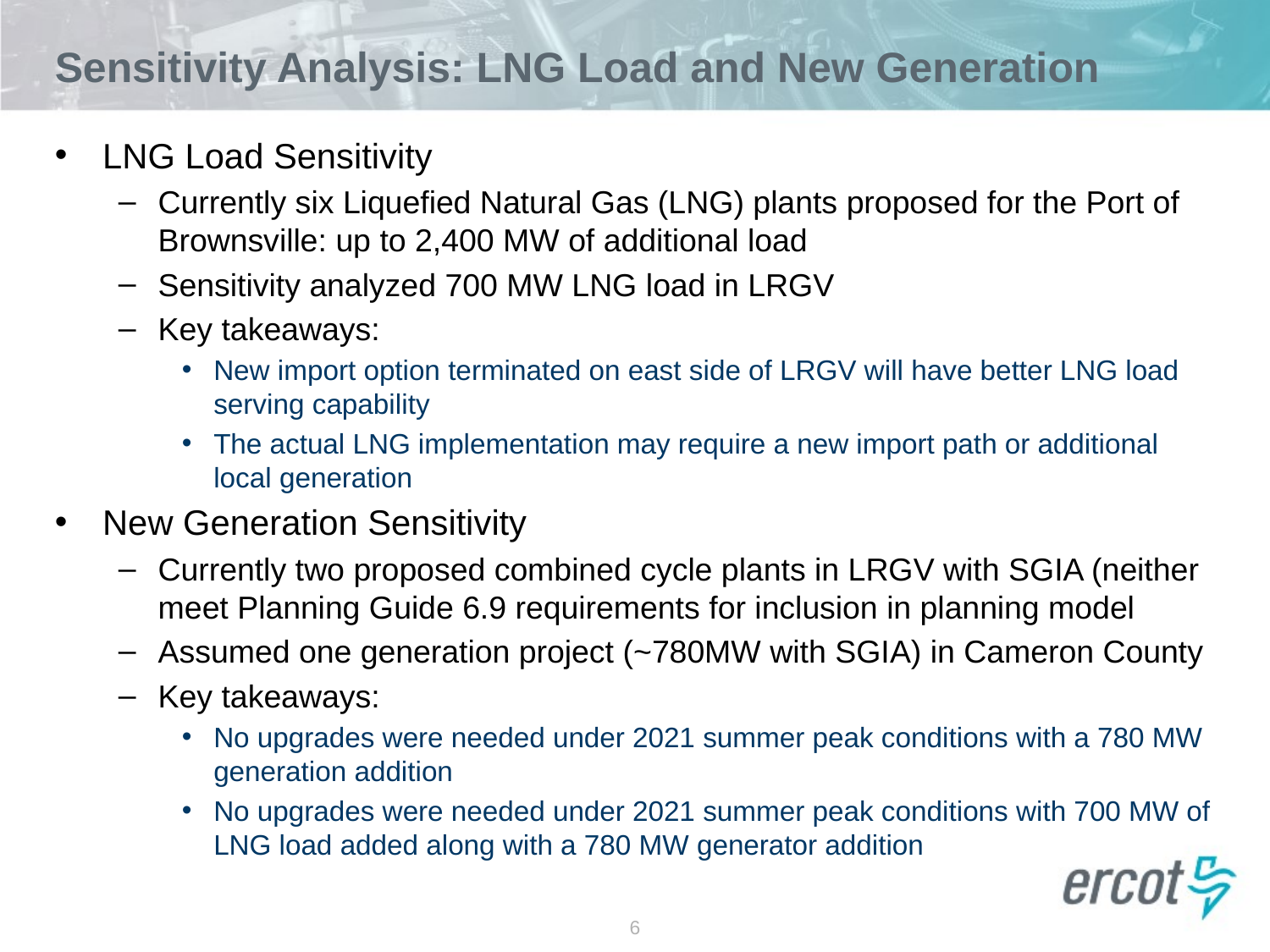

# Sensitivity Analysis: LNG Load and New Generation
LNG Load Sensitivity
Currently six Liquefied Natural Gas (LNG) plants proposed for the Port of Brownsville: up to 2,400 MW of additional load
Sensitivity analyzed 700 MW LNG load in LRGV
Key takeaways:
New import option terminated on east side of LRGV will have better LNG load serving capability
The actual LNG implementation may require a new import path or additional local generation
New Generation Sensitivity
Currently two proposed combined cycle plants in LRGV with SGIA (neither meet Planning Guide 6.9 requirements for inclusion in planning model
Assumed one generation project (~780MW with SGIA) in Cameron County
Key takeaways:
No upgrades were needed under 2021 summer peak conditions with a 780 MW generation addition
No upgrades were needed under 2021 summer peak conditions with 700 MW of LNG load added along with a 780 MW generator addition
6